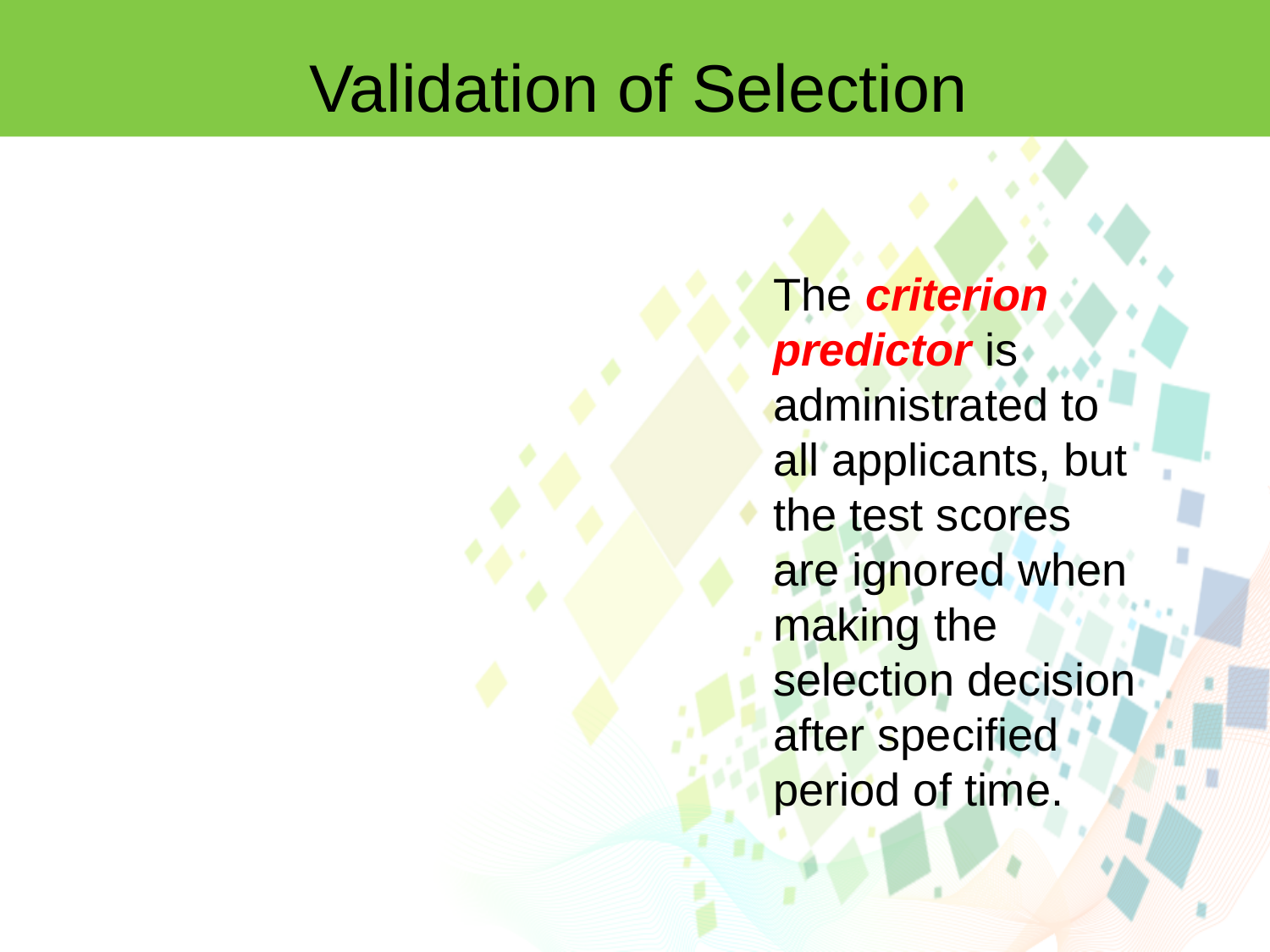

Validation of Selection
The criterion predictor is administrated to all applicants, but the test scores are ignored when making the selection decision after specified period of time.